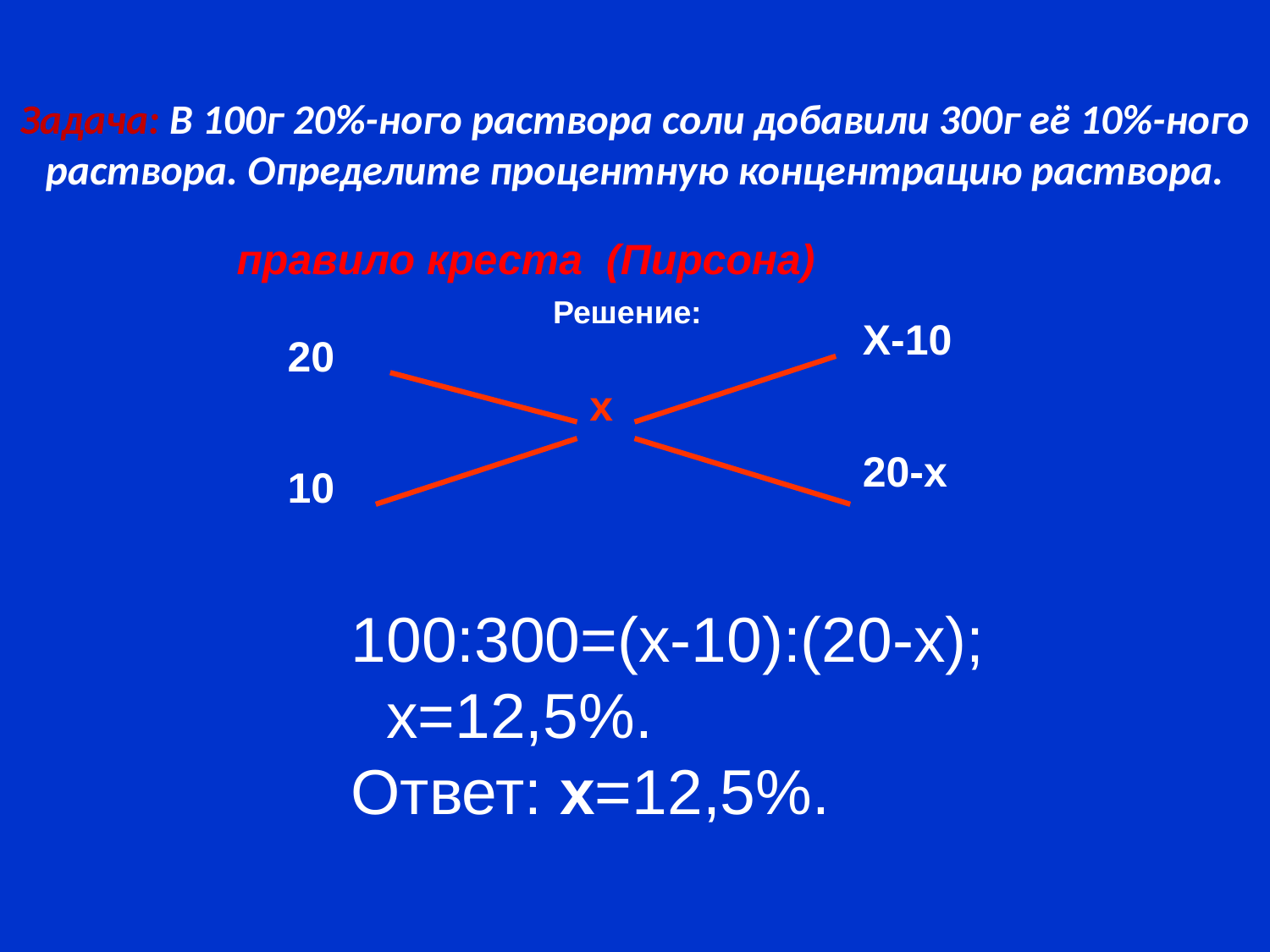

# Задача: В 100г 20%-ного раствора соли добавили 300г её 10%-ного раствора. Определите процентную концентрацию раствора.
     правило креста  (Пирсона)
Решение:
Х-10
20

х

20-х
10
100:300=(х-10):(20-х);
  х=12,5%.
Ответ: х=12,5%.